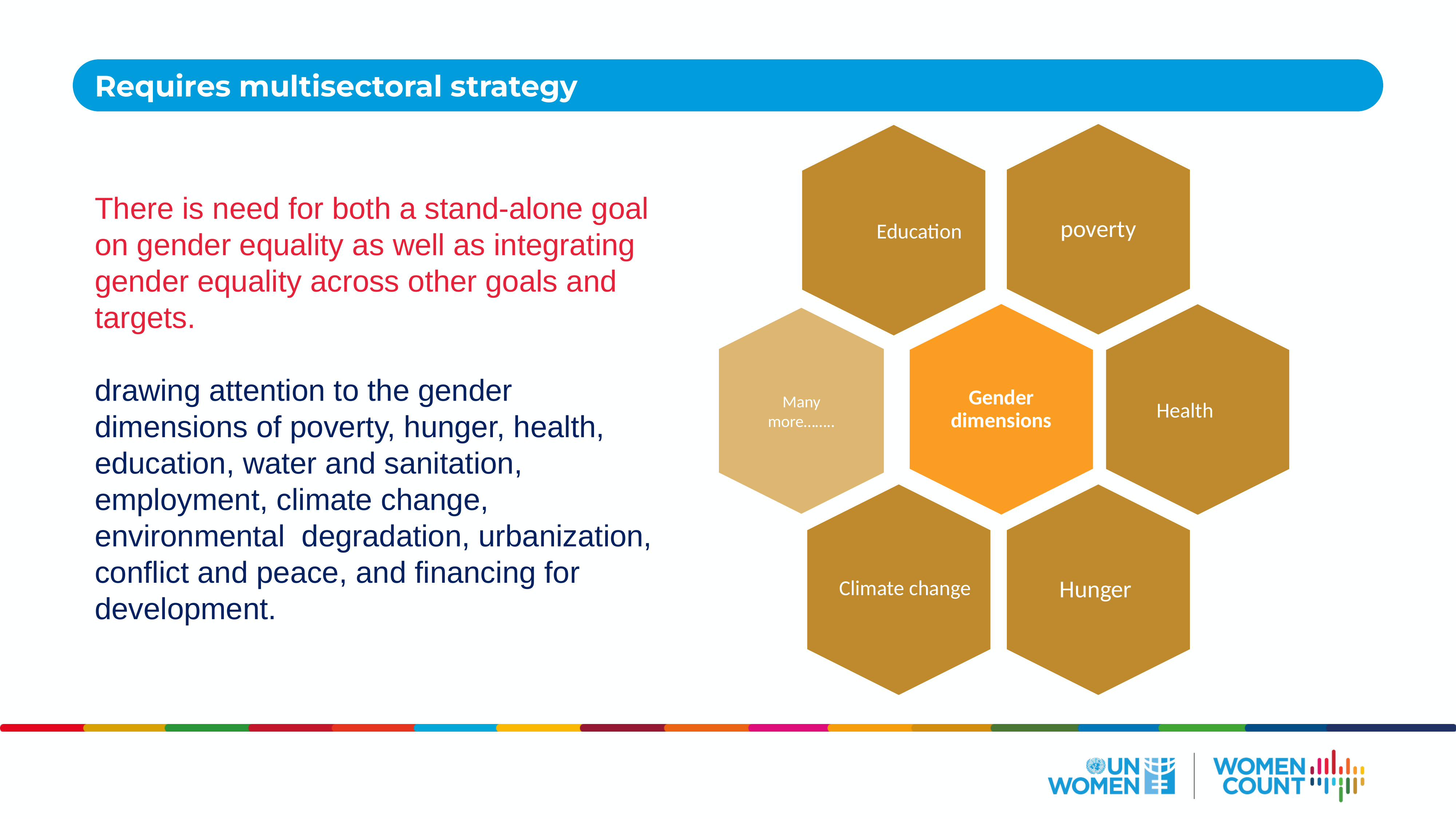

Requires multisectoral strategy
poverty

Gender dimensions

Hunger

There is need for both a stand-alone goal on gender equality as well as integrating gender equality across other goals and targets.

drawing attention to the gender dimensions of poverty, hunger, health, education, water and sanitation, employment, climate change, environmental  degradation, urbanization, conflict and peace, and financing for development.
Education
Many more……..
Health
Climate change